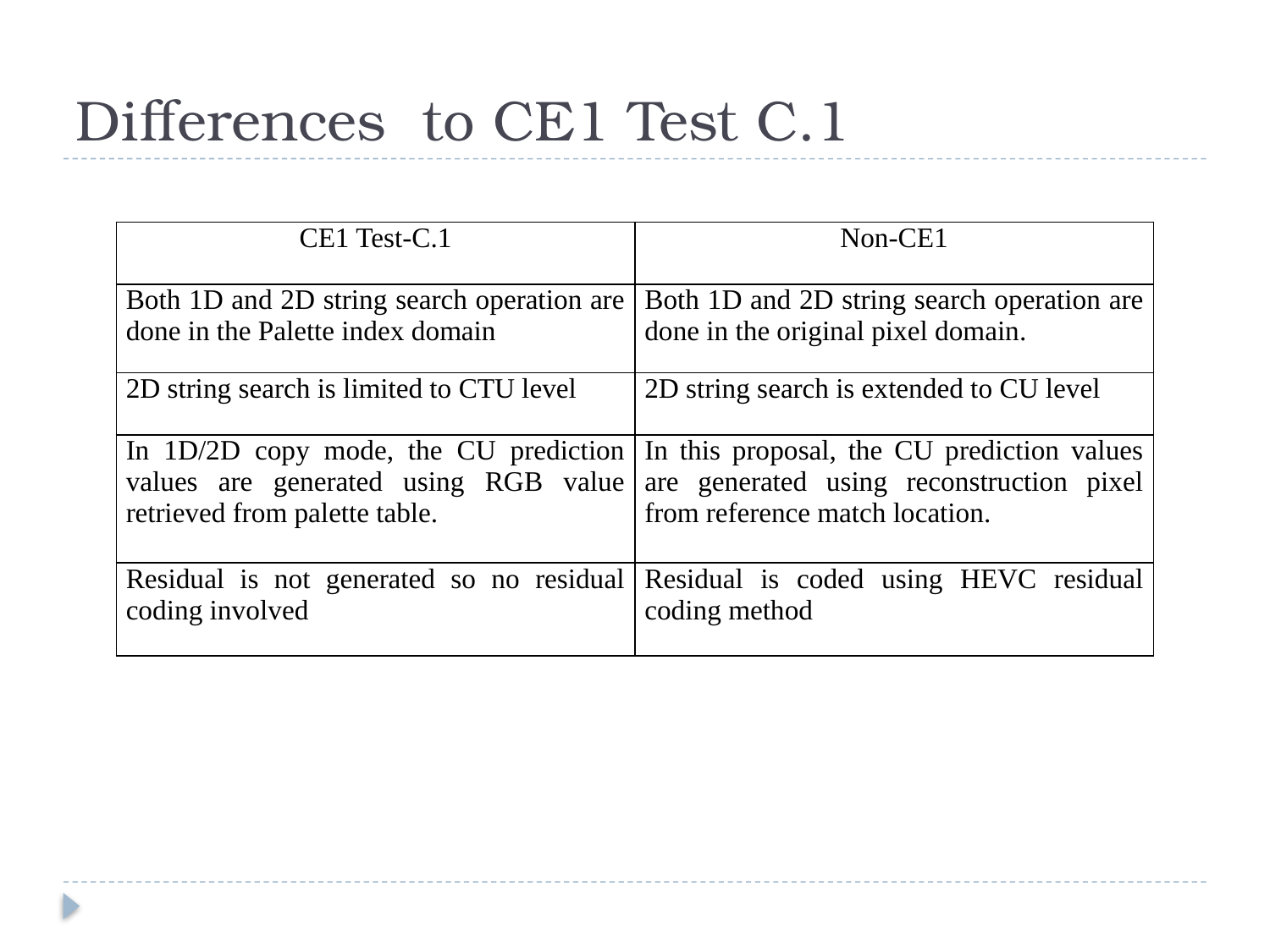

# Differences  to CE1 Test C.1
| CE1 Test-C.1 | Non-CE1 |
| --- | --- |
| Both 1D and 2D string search operation are done in the Palette index domain | Both 1D and 2D string search operation are done in the original pixel domain. |
| 2D string search is limited to CTU level | 2D string search is extended to CU level |
| In 1D/2D copy mode, the CU prediction values are generated using RGB value retrieved from palette table. | In this proposal, the CU prediction values are generated using reconstruction pixel from reference match location. |
| Residual is not generated so no residual coding involved | Residual is coded using HEVC residual coding method |